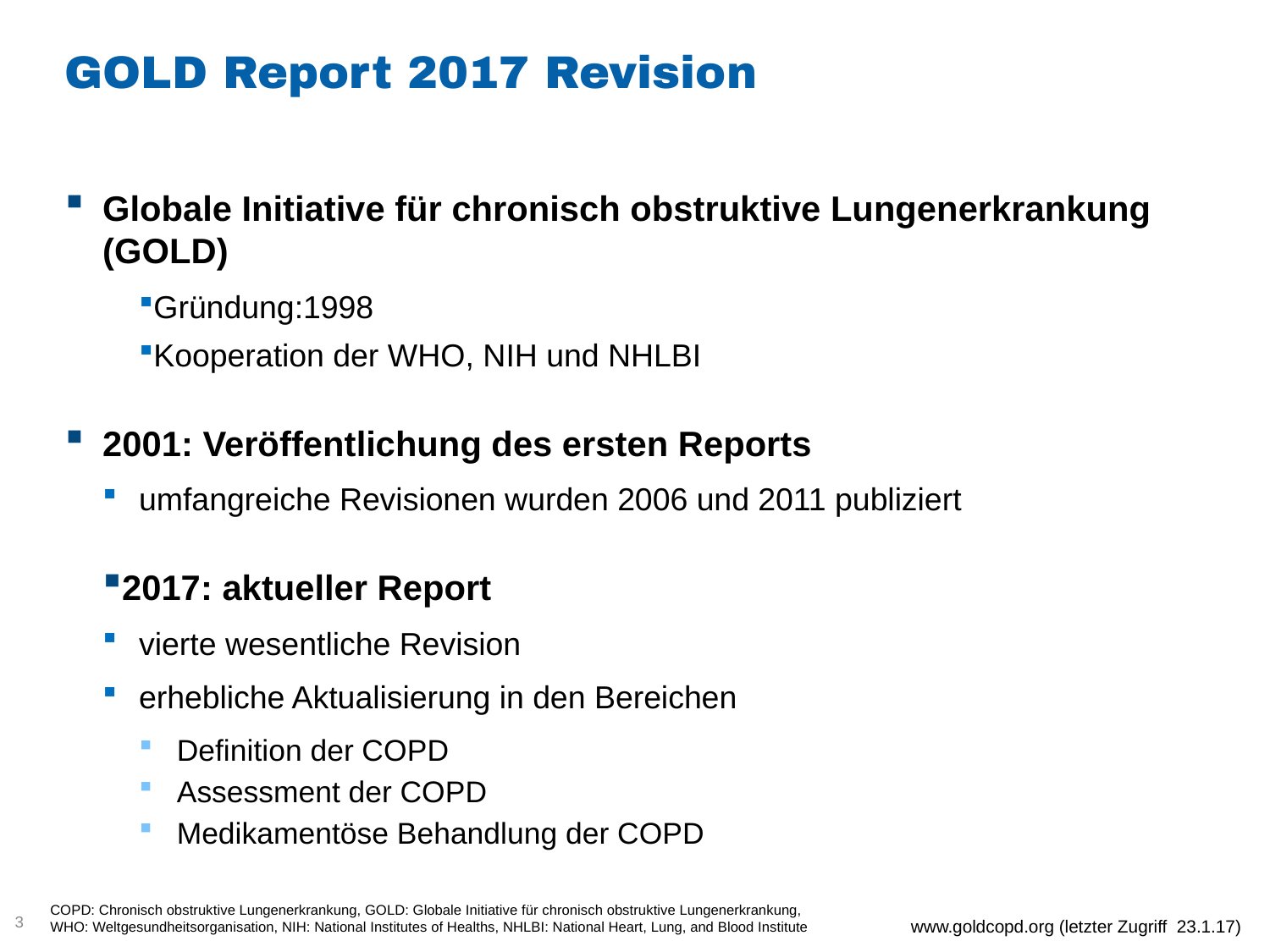

# GOLD Report 2017 Revision
Globale Initiative für chronisch obstruktive Lungenerkrankung
(GOLD)
Gründung:1998
Kooperation der WHO, NIH und NHLBI
2001: Veröffentlichung des ersten Reports
umfangreiche Revisionen wurden 2006 und 2011 publiziert
2017: aktueller Report
vierte wesentliche Revision
erhebliche Aktualisierung in den Bereichen
Definition der COPD
Assessment der COPD
Medikamentöse Behandlung der COPD
COPD: Chronisch obstruktive Lungenerkrankung, GOLD: Globale Initiative für chronisch obstruktive Lungenerkrankung, WHO: Weltgesundheitsorganisation, NIH: National Institutes of Healths, NHLBI: National Heart, Lung, and Blood Institute
3
www.goldcopd.org (letzter Zugriff  23.1.17)